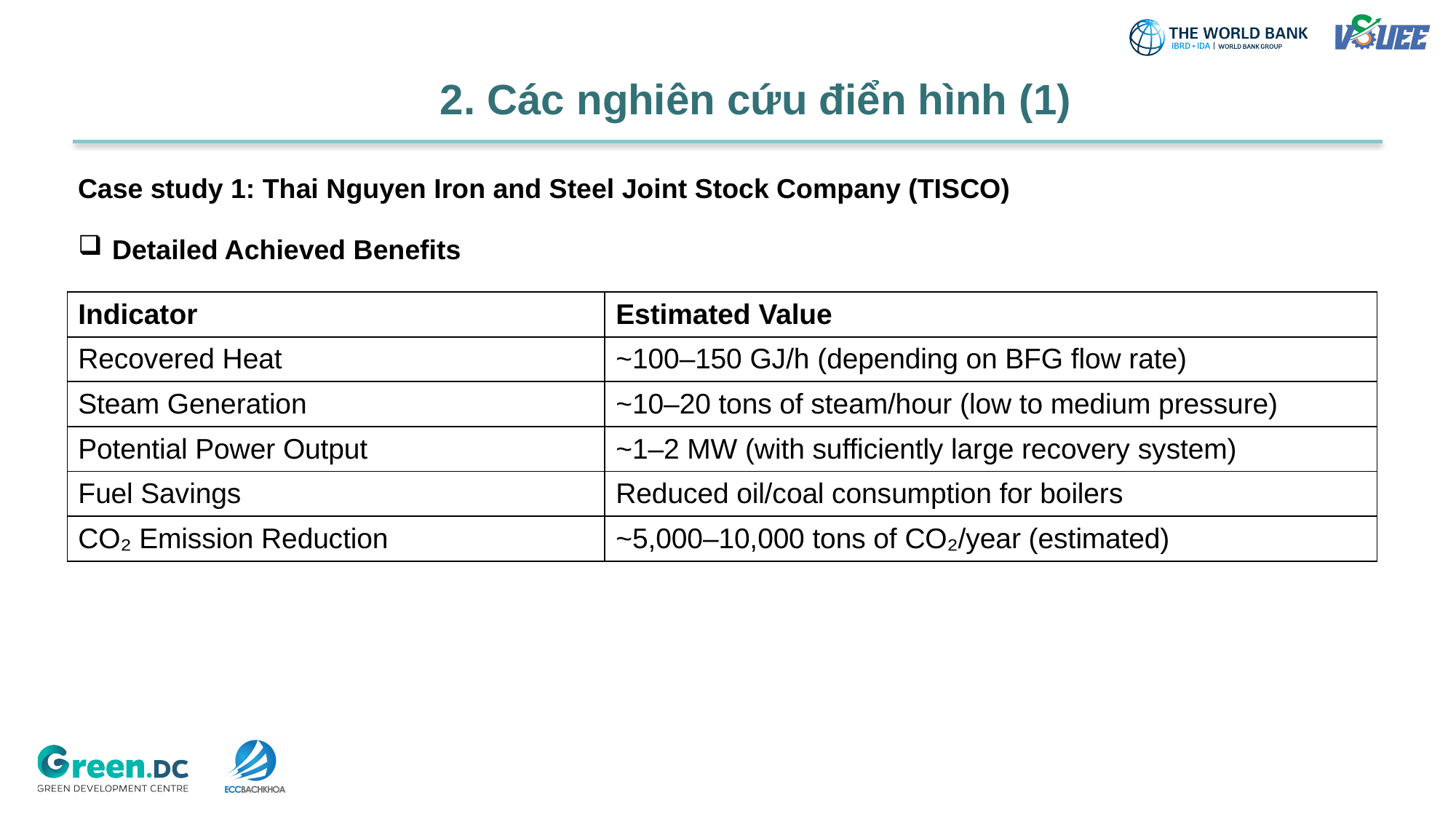

2. Các nghiên cứu điển hình (1)
Case study 1: Thai Nguyen Iron and Steel Joint Stock Company (TISCO)
Detailed Achieved Benefits
| Indicator | Estimated Value |
| --- | --- |
| Recovered Heat | ~100–150 GJ/h (depending on BFG flow rate) |
| Steam Generation | ~10–20 tons of steam/hour (low to medium pressure) |
| Potential Power Output | ~1–2 MW (with sufficiently large recovery system) |
| Fuel Savings | Reduced oil/coal consumption for boilers |
| CO₂ Emission Reduction | ~5,000–10,000 tons of CO₂/year (estimated) |